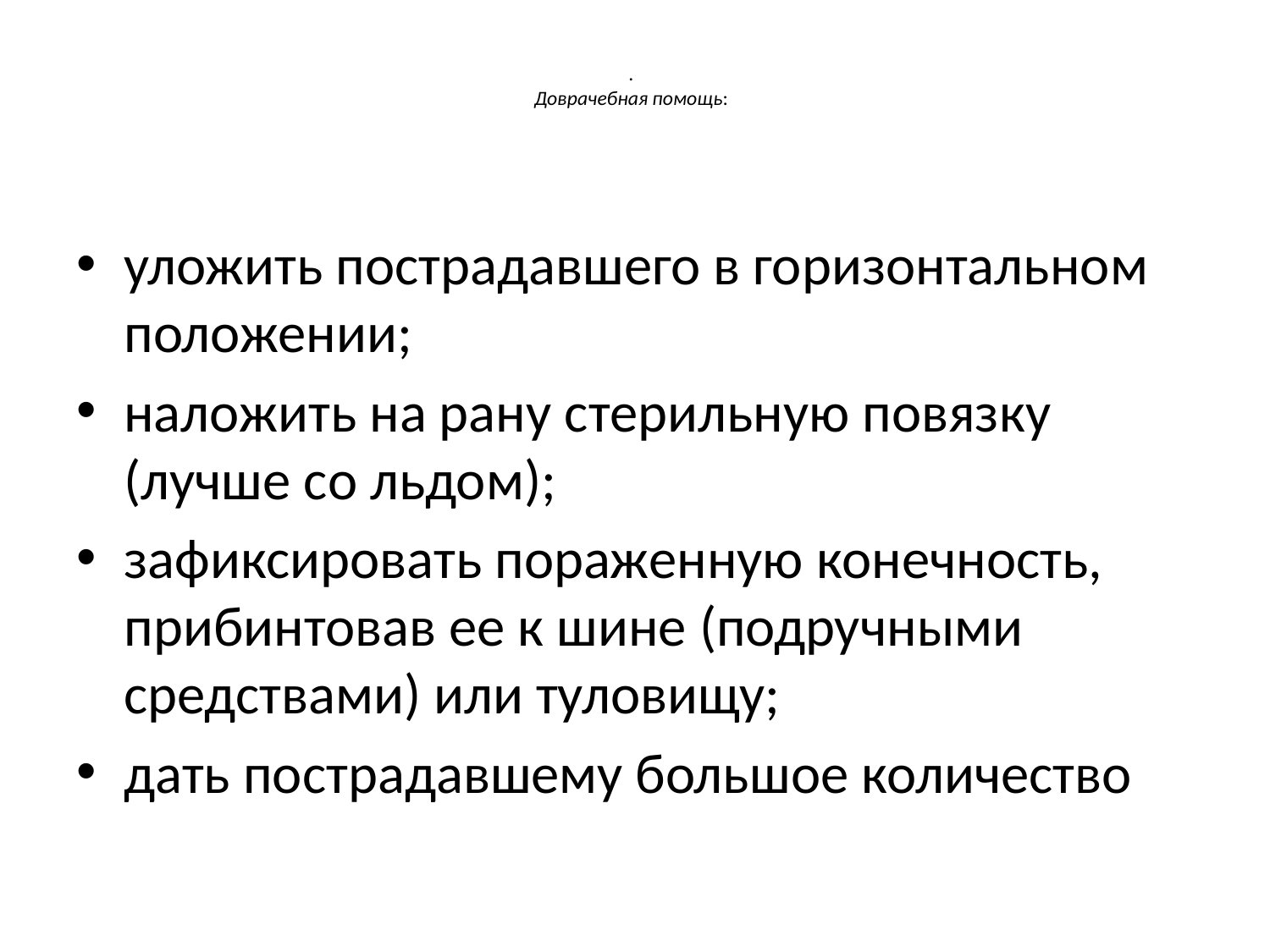

# . Доврачебная помощь:
уложить пострадавшего в горизонтальном положении;
наложить на рану стерильную повязку (лучше со льдом);
зафиксировать пораженную конечность, прибинтовав ее к шине (подручными средствами) или туловищу;
дать пострадавшему большое количество